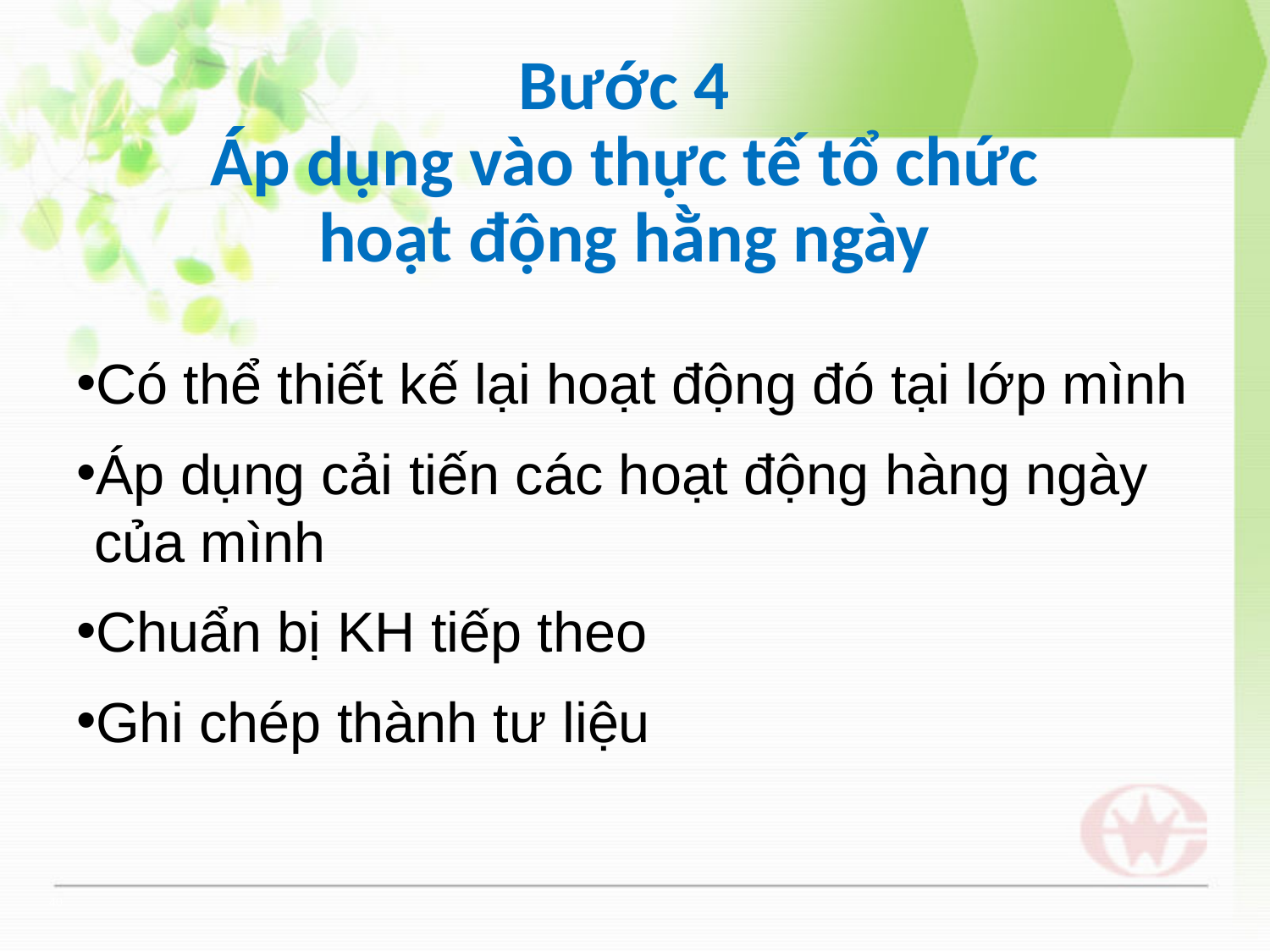

Bước 4
Áp dụng vào thực tế tổ chức hoạt động hằng ngày
Có thể thiết kế lại hoạt động đó tại lớp mình
Áp dụng cải tiến các hoạt động hàng ngày của mình
Chuẩn bị KH tiếp theo
Ghi chép thành tư liệu
40